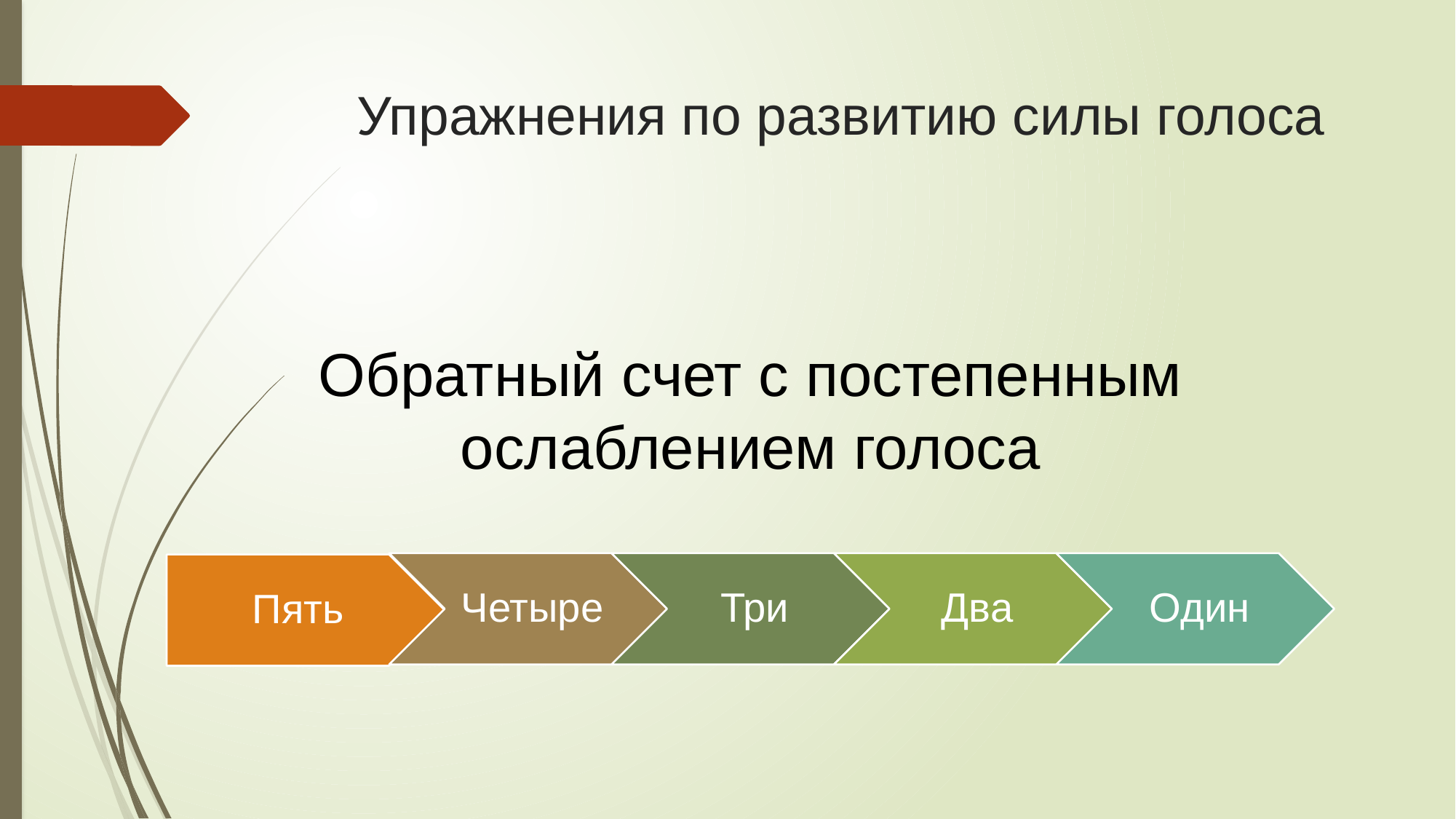

# Упражнения по развитию силы голоса
Обратный счет с постепенным ослаблением голоса
Пять
Четыре
Три
Два
Один